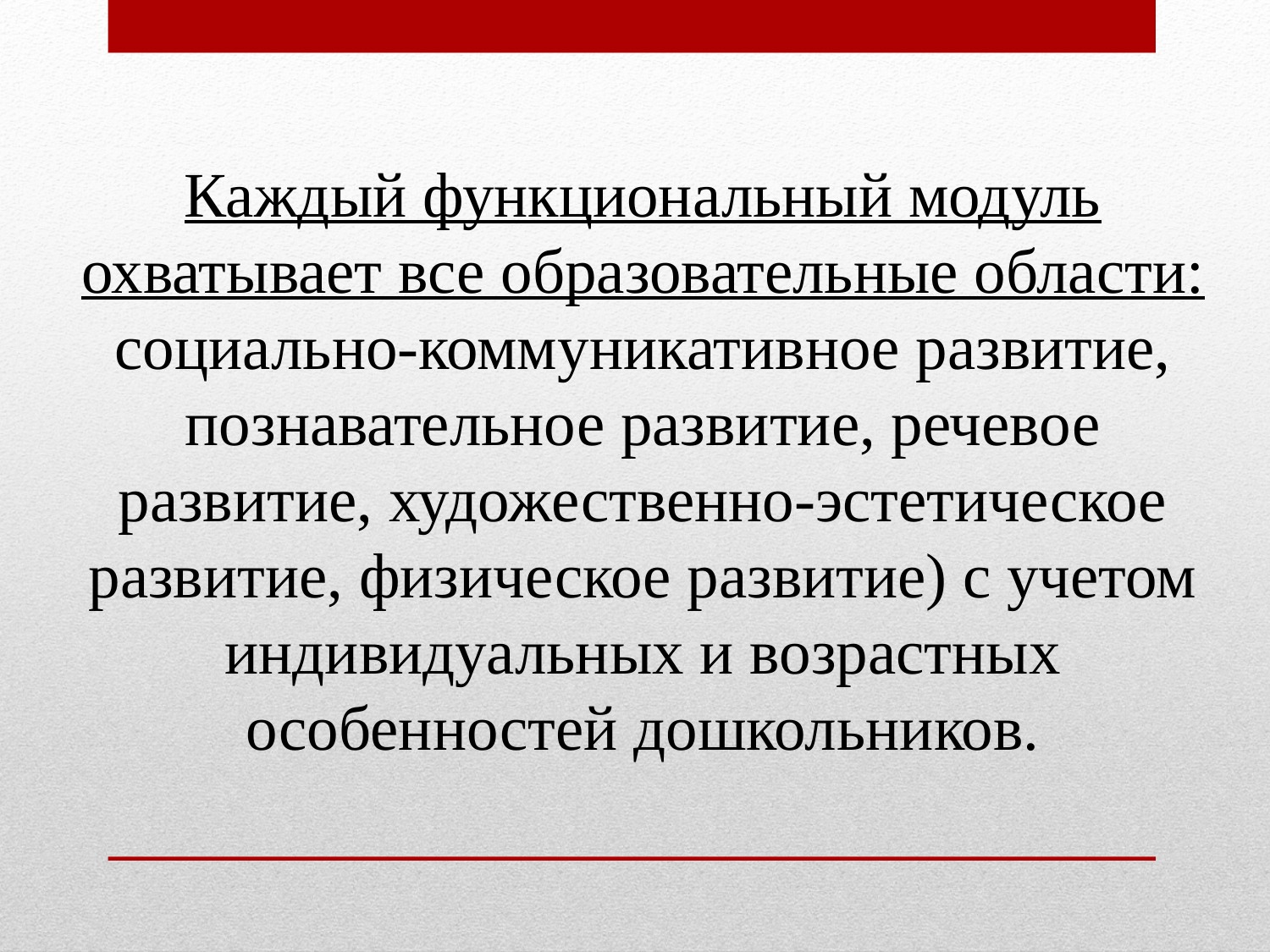

Каждый функциональный модуль охватывает все образовательные области: социально-коммуникативное развитие, познавательное развитие, речевое развитие, художественно-эстетическое развитие, физическое развитие) с учетом индивидуальных и возрастных особенностей дошкольников.